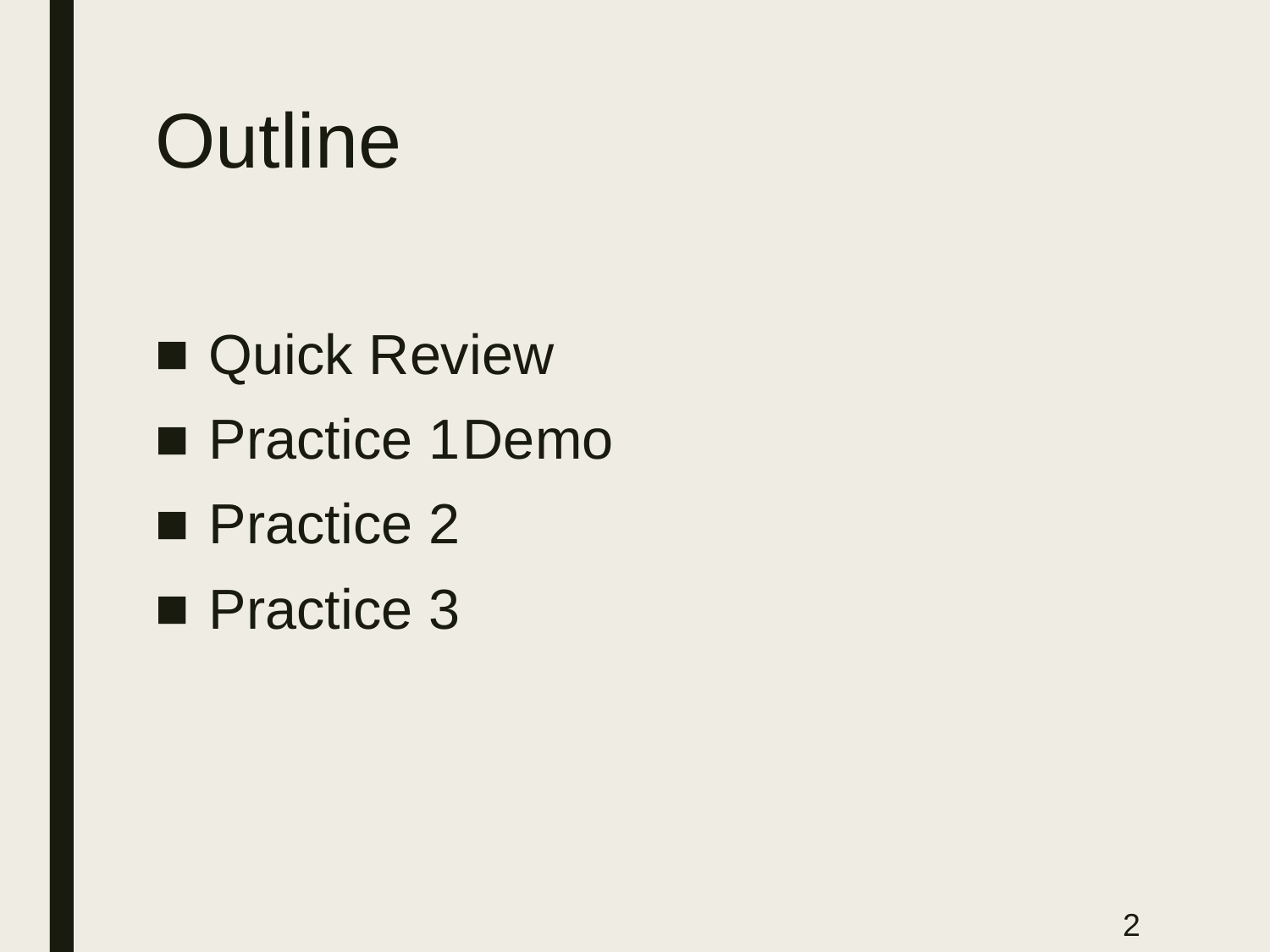

# Outline
Quick Review
Practice 1	Demo
Practice 2
Practice 3
2